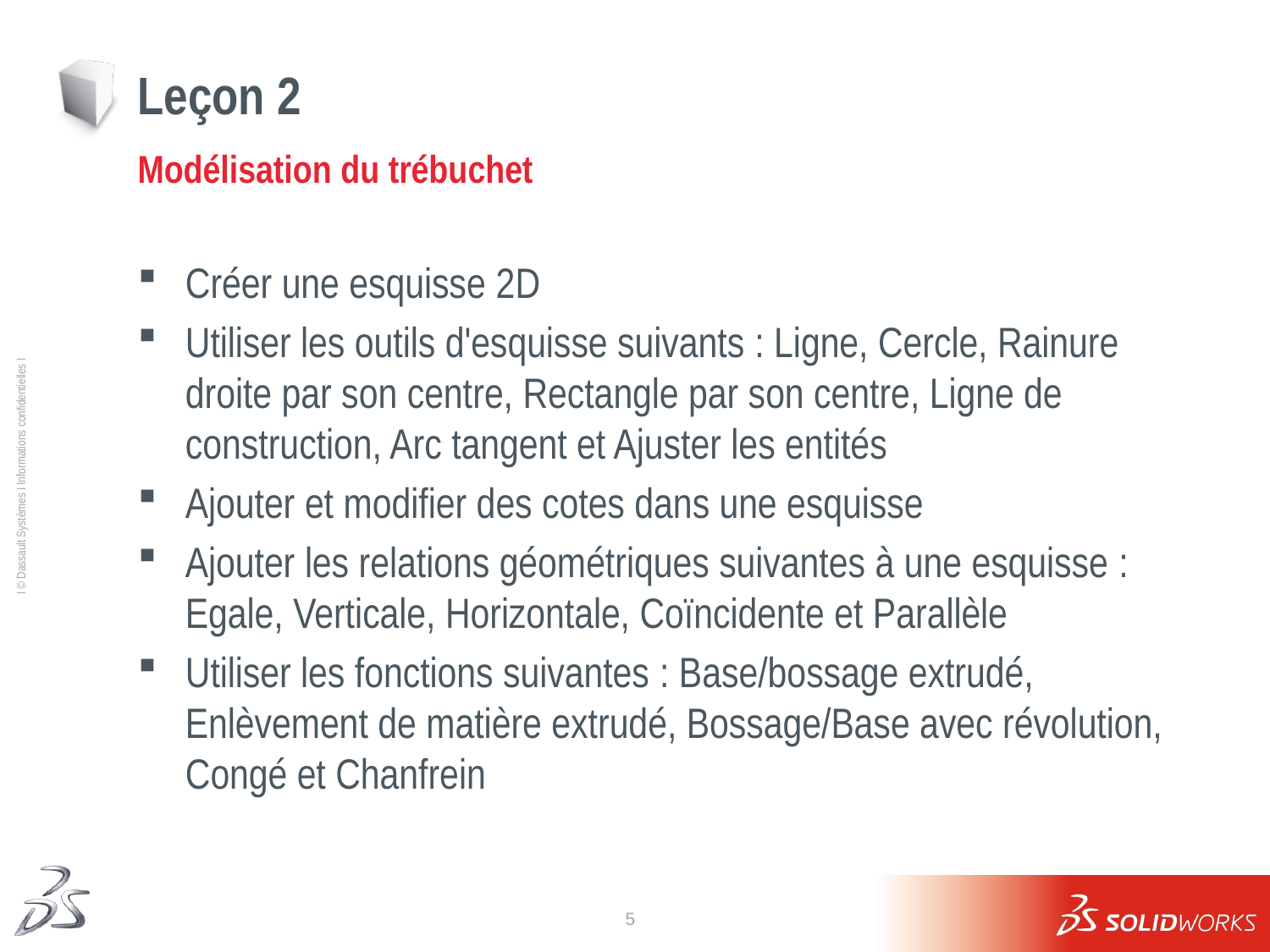

# Leçon 2
Modélisation du trébuchet
Créer une esquisse 2D
Utiliser les outils d'esquisse suivants : Ligne, Cercle, Rainure droite par son centre, Rectangle par son centre, Ligne de construction, Arc tangent et Ajuster les entités
Ajouter et modifier des cotes dans une esquisse
Ajouter les relations géométriques suivantes à une esquisse : Egale, Verticale, Horizontale, Coïncidente et Parallèle
Utiliser les fonctions suivantes : Base/bossage extrudé, Enlèvement de matière extrudé, Bossage/Base avec révolution, Congé et Chanfrein